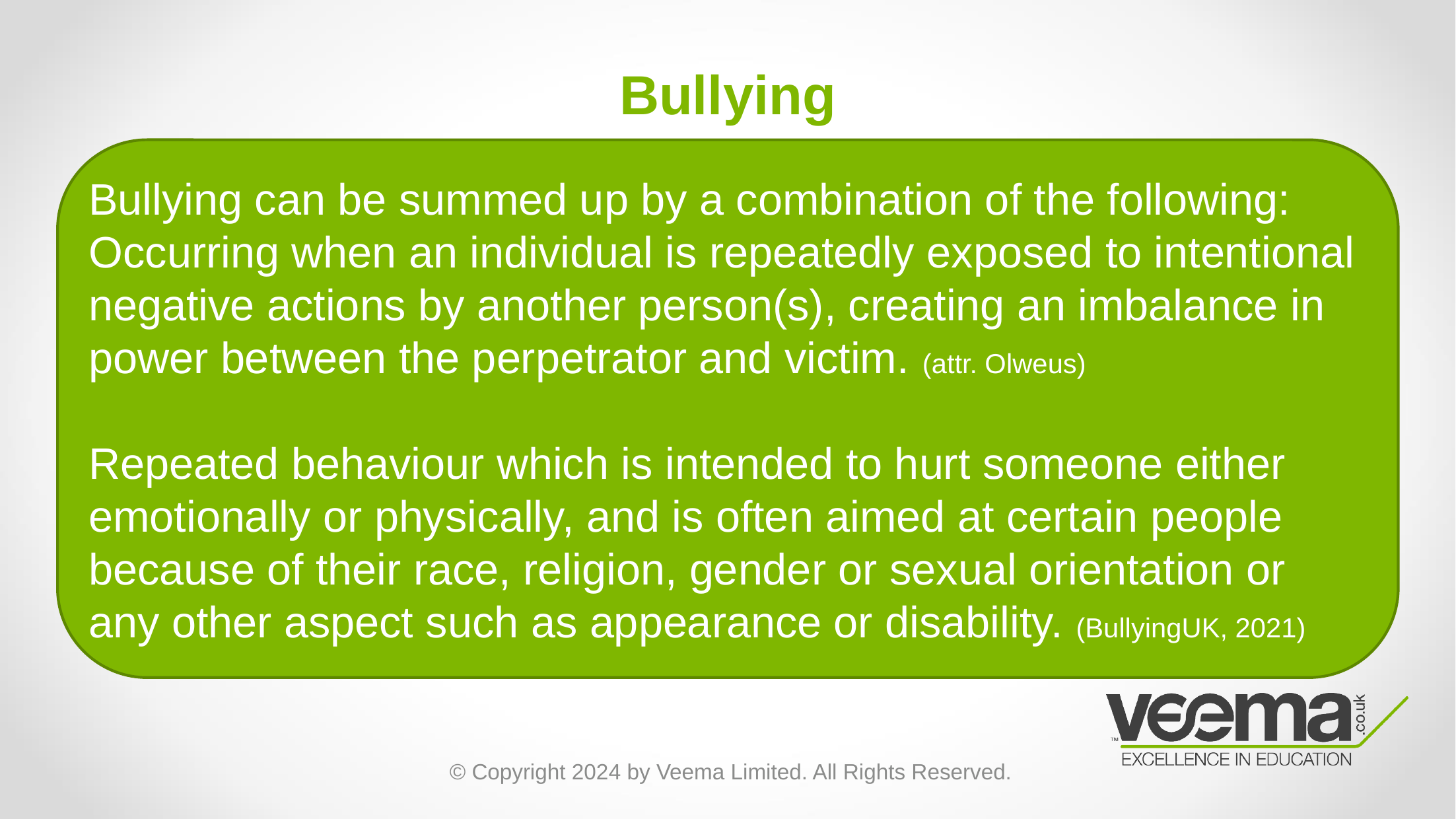

# Bullying
Bullying can be summed up by a combination of the following:
Occurring when an individual is repeatedly exposed to intentional negative actions by another person(s), creating an imbalance in power between the perpetrator and victim. (attr. Olweus)

Repeated behaviour which is intended to hurt someone either emotionally or physically, and is often aimed at certain people because of their race, religion, gender or sexual orientation or any other aspect such as appearance or disability. (BullyingUK, 2021)